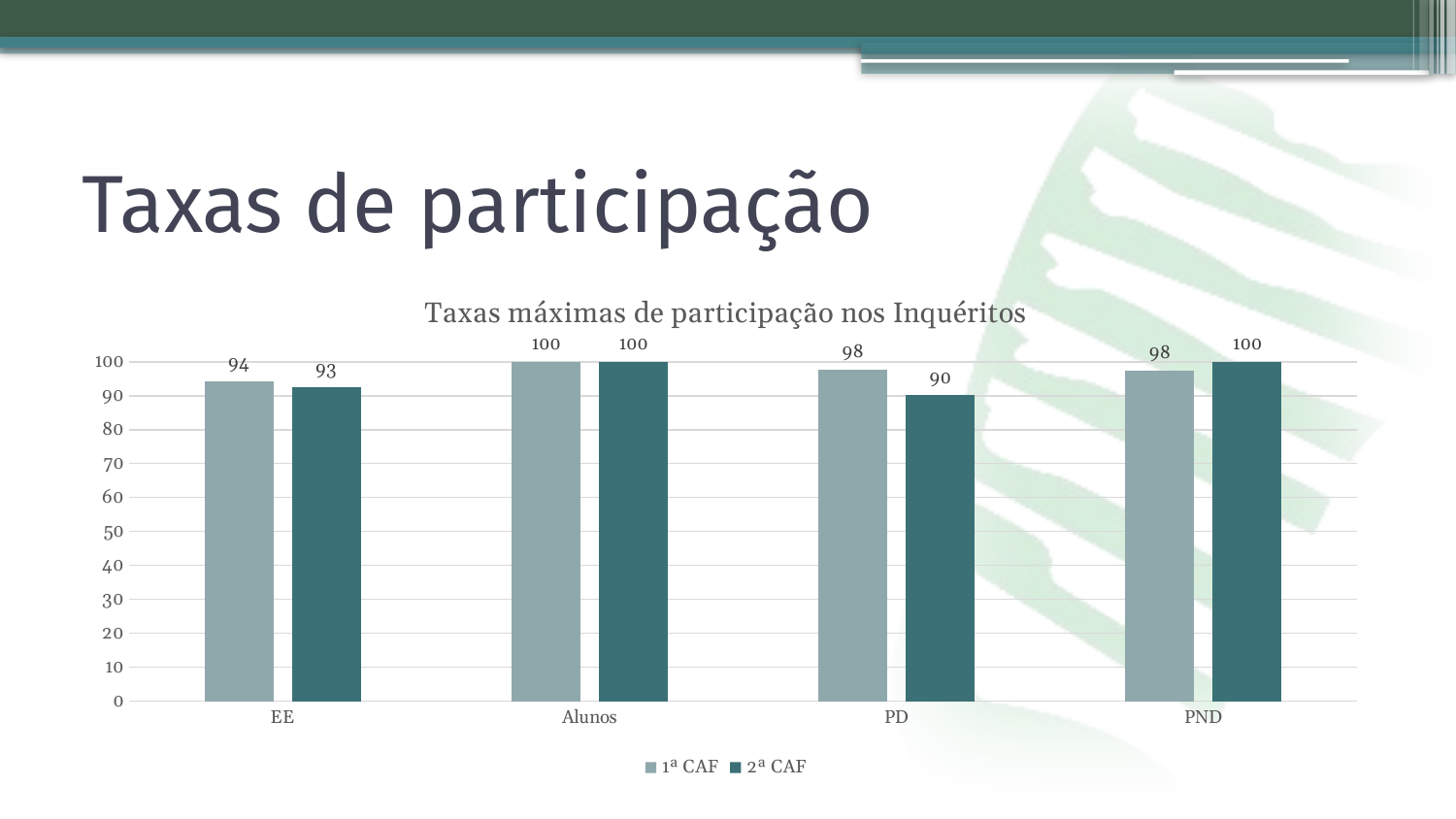

# Taxas de participação

### Chart:

| Category | 1ª CAF | 2ª CAF |
|---|---|---|
| EE | 94.22222222222221 | 92.56198347107438 |
| Alunos | 100.0 | 100.0 |
| PD | 97.63313609467455 | 90.17857142857143 |
| PND | 97.5 | 100.0 |